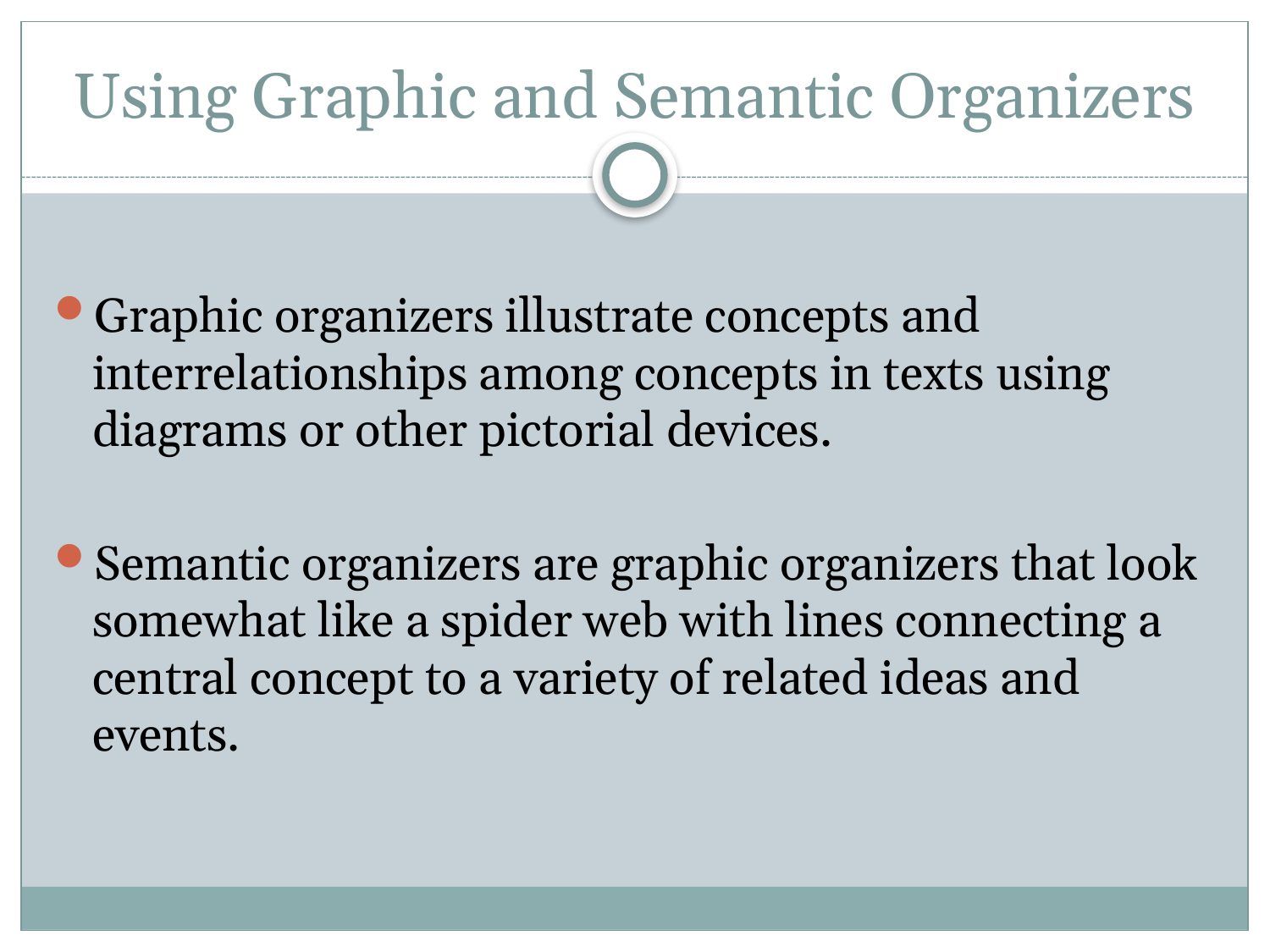

# Using Graphic and Semantic Organizers

Graphic organizers illustrate concepts and interrelationships among concepts in texts using diagrams or other pictorial devices.

Semantic organizers are graphic organizers that look somewhat like a spider web with lines connecting a central concept to a variety of related ideas and events.